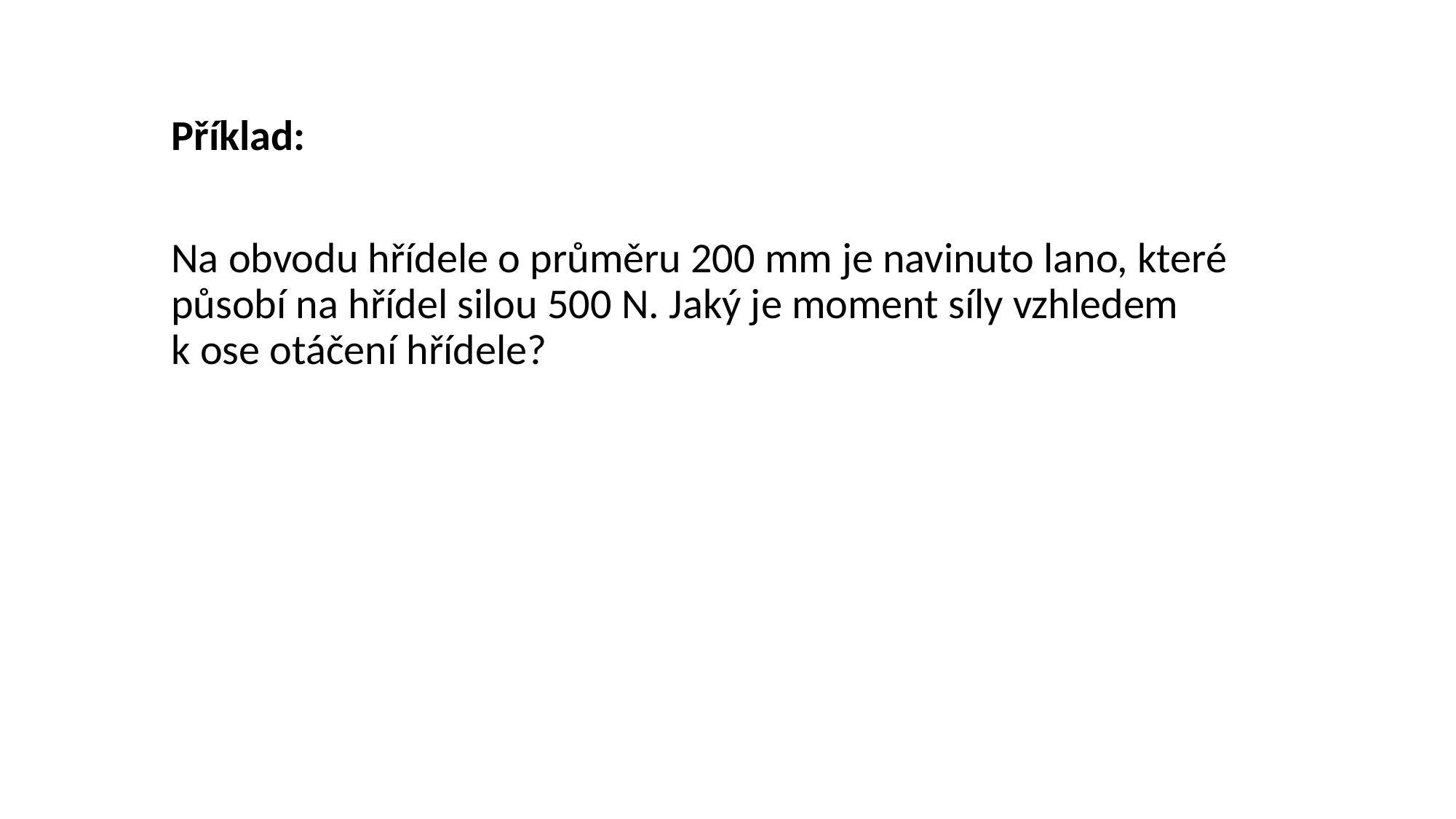

Příklad:

	Na obvodu hřídele o průměru 200 mm je navinuto lano, které působí na hřídel silou 500 N. Jaký je moment síly vzhledem              k ose otáčení hřídele?